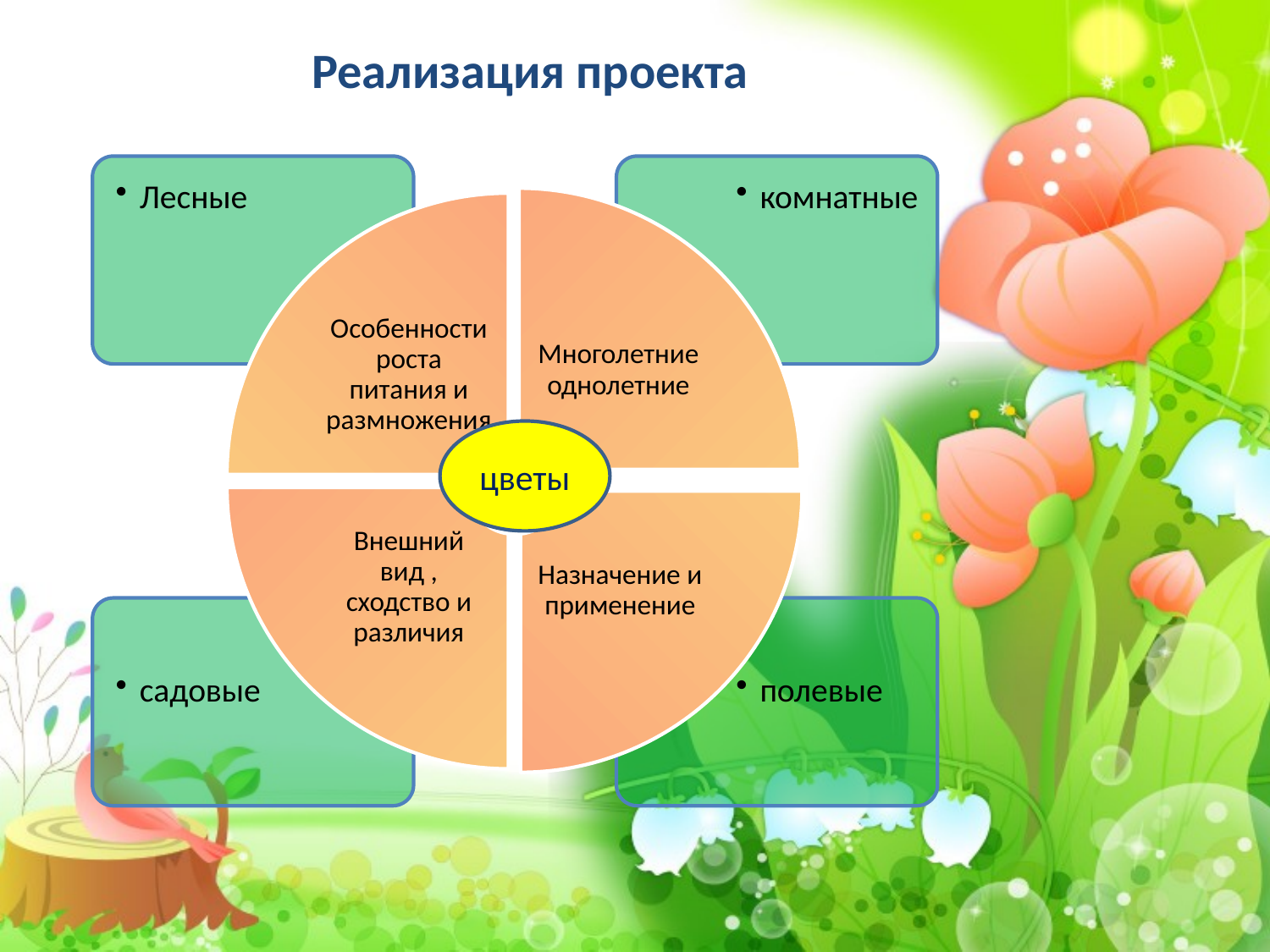

Реализация проекта
полевые
садовые
комнатные
Лесные

Особенности роста питания и размножения
Многолетние однолетние
Назначение и применение
Внешний вид , сходство и различия
цветы